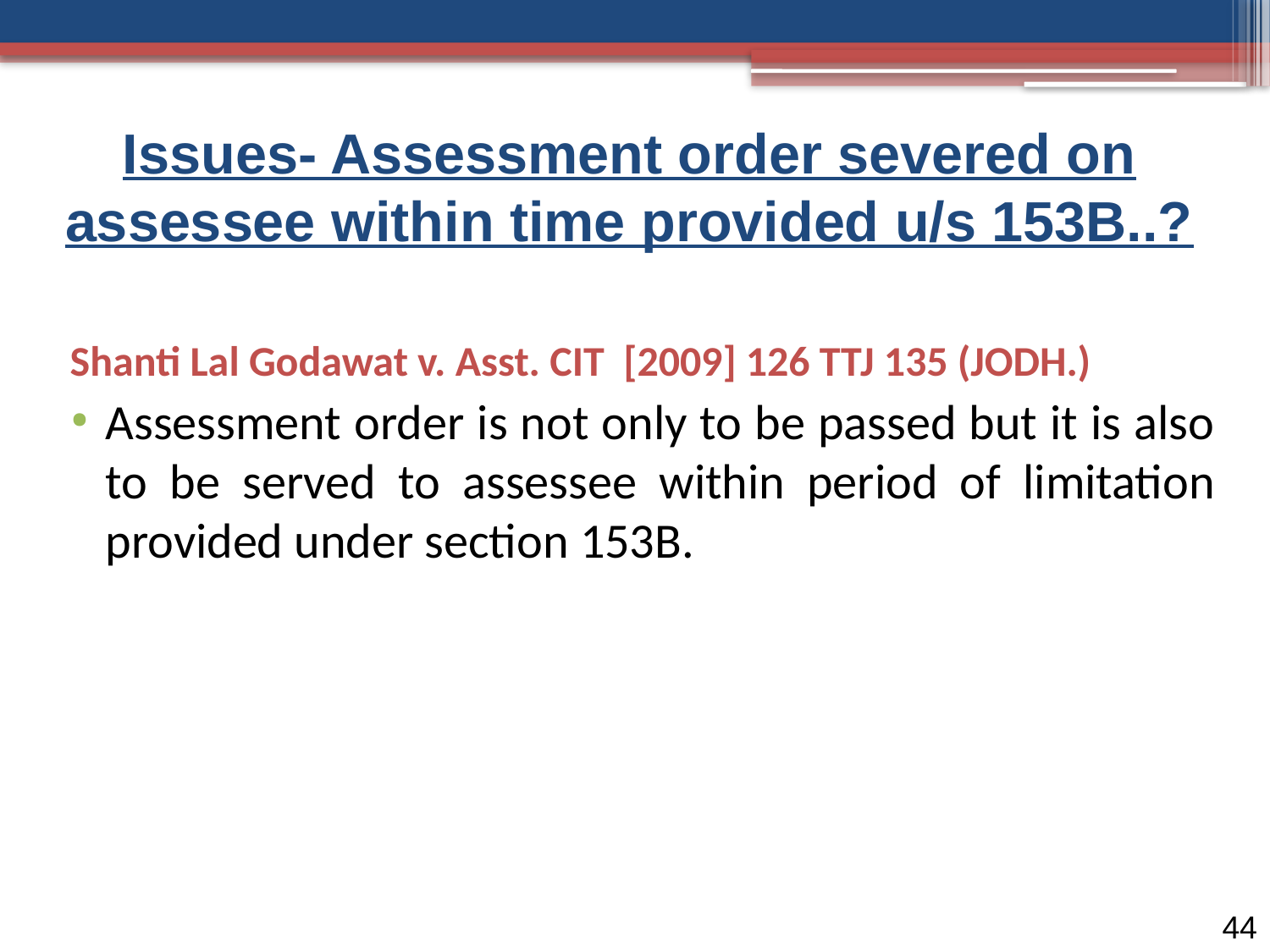

Issues- Assessment order severed on assessee within time provided u/s 153B..?
Shanti Lal Godawat v. Asst. CIT  [2009] 126 TTJ 135 (JODH.)
Assessment order is not only to be passed but it is also to be served to assessee within period of limitation provided under section 153B.
44